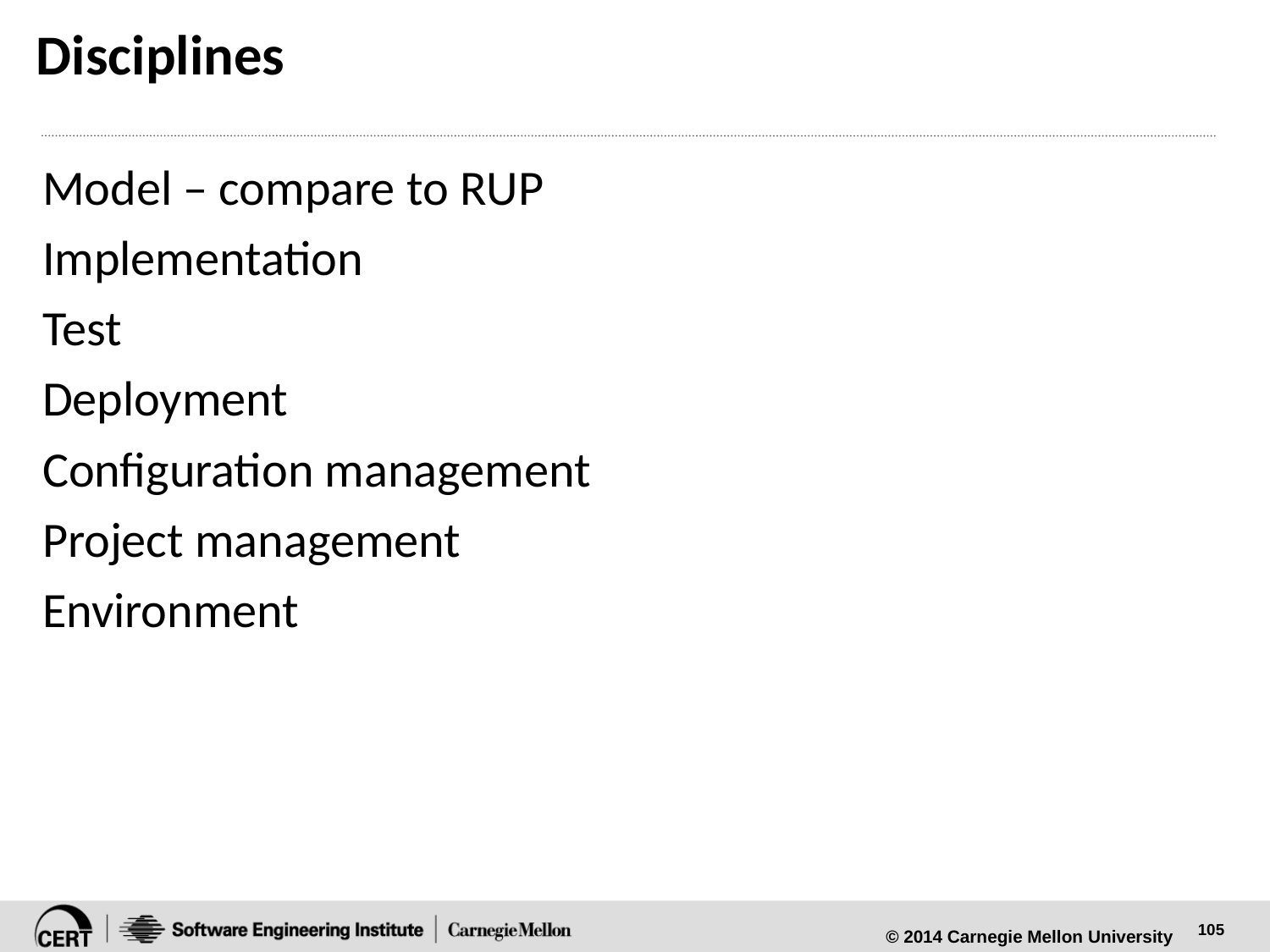

# Disciplines
Model – compare to RUP
Implementation
Test
Deployment
Configuration management
Project management
Environment